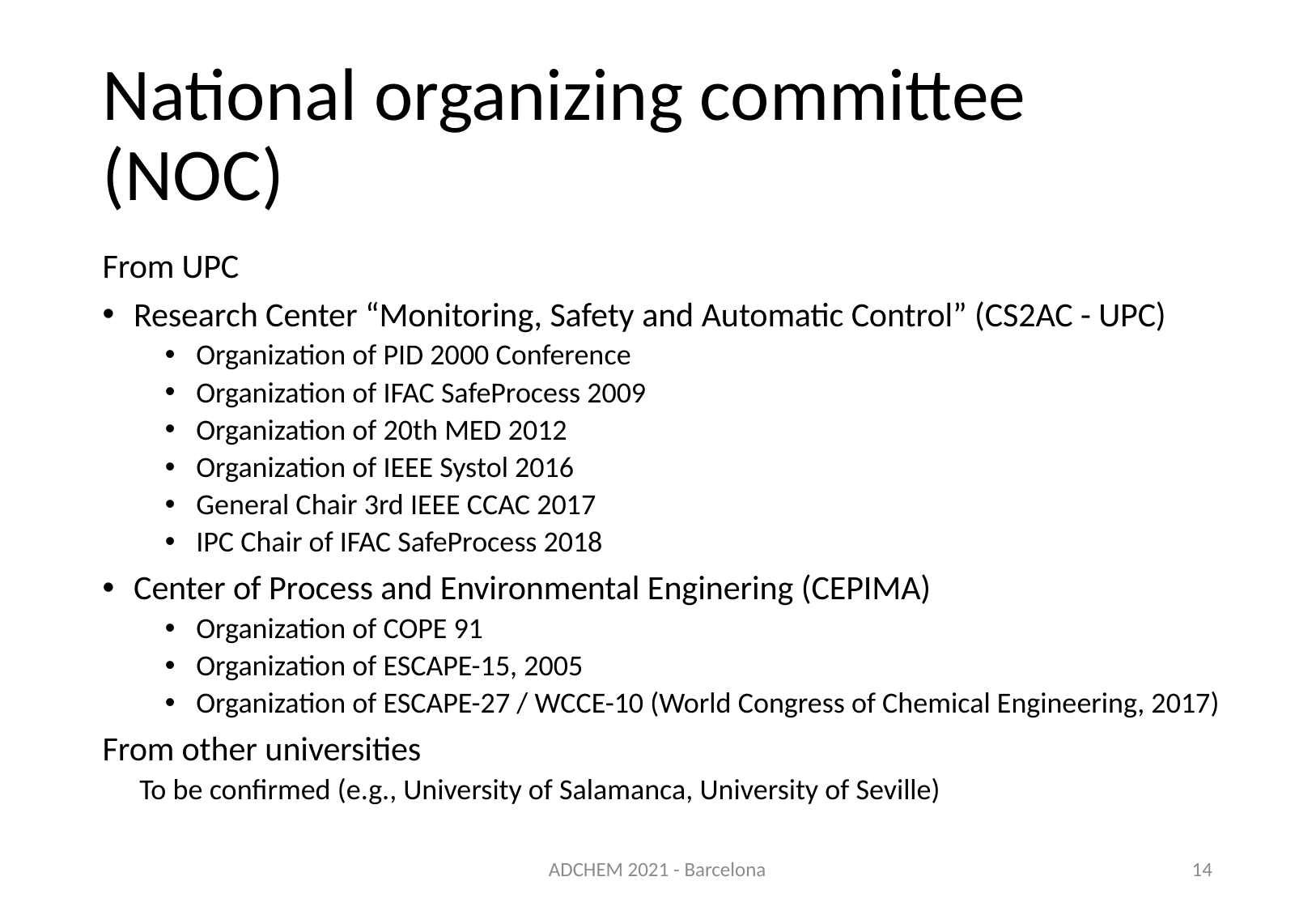

# National organizing committee (NOC)
From UPC
Research Center “Monitoring, Safety and Automatic Control” (CS2AC - UPC)
Organization of PID 2000 Conference
Organization of IFAC SafeProcess 2009
Organization of 20th MED 2012
Organization of IEEE Systol 2016
General Chair 3rd IEEE CCAC 2017
IPC Chair of IFAC SafeProcess 2018
Center of Process and Environmental Enginering (CEPIMA)
Organization of COPE 91
Organization of ESCAPE-15, 2005
Organization of ESCAPE-27 / WCCE-10 (World Congress of Chemical Engineering, 2017)
From other universities
To be confirmed (e.g., University of Salamanca, University of Seville)

ADCHEM 2021 - Barcelona
14